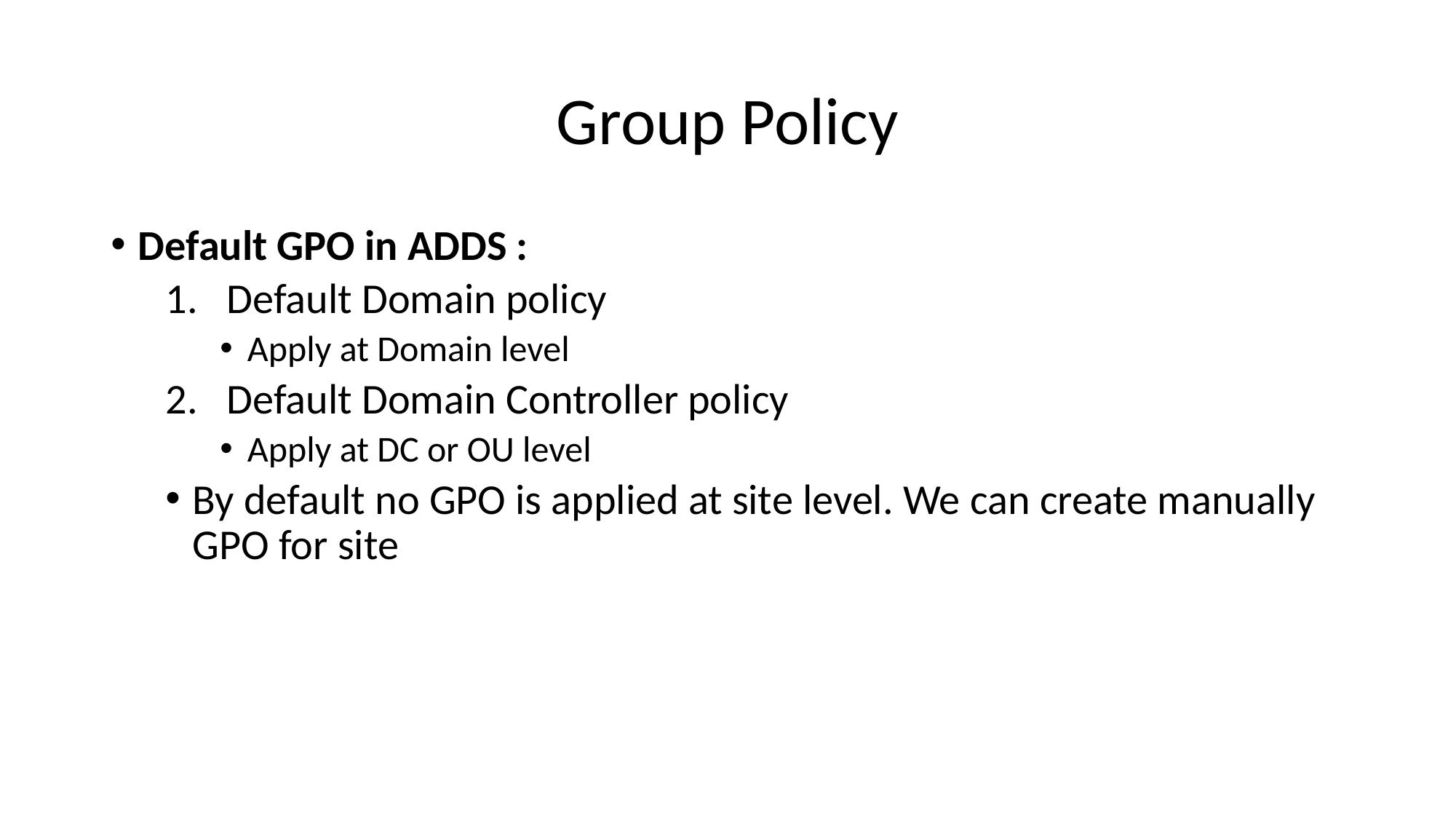

# Group Policy
Default GPO in ADDS :
Default Domain policy
Apply at Domain level
Default Domain Controller policy
Apply at DC or OU level
By default no GPO is applied at site level. We can create manually GPO for site